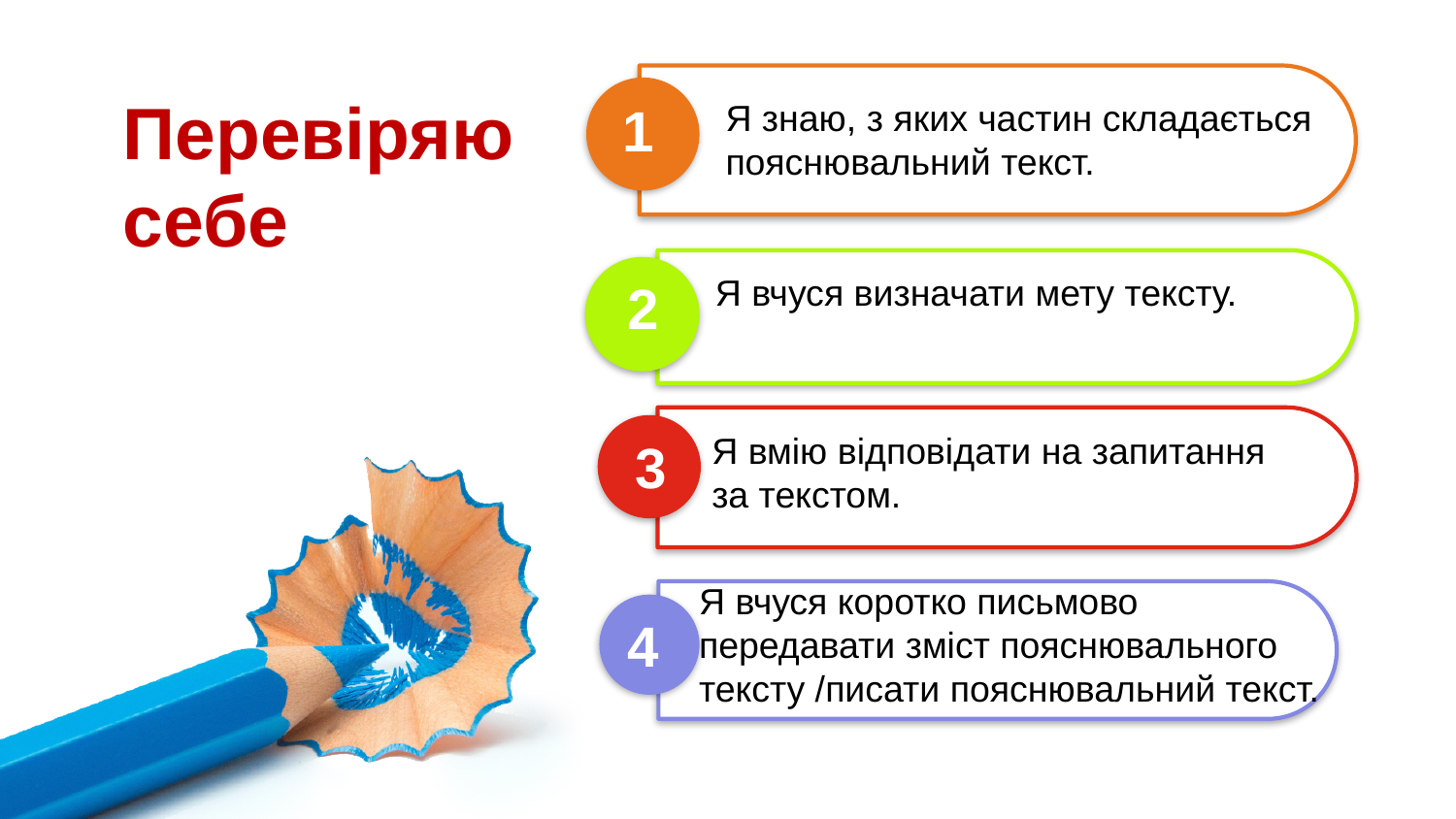

Перевіряю себе

1
Я знаю, з яких частин складається
пояснювальний текст.

Я вчуся визначати мету тексту.

2

Я вмію відповідати на запитання
за текстом.
3
Я вчуся коротко письмово
передавати зміст пояснювального
тексту /писати пояснювальний текст.

4